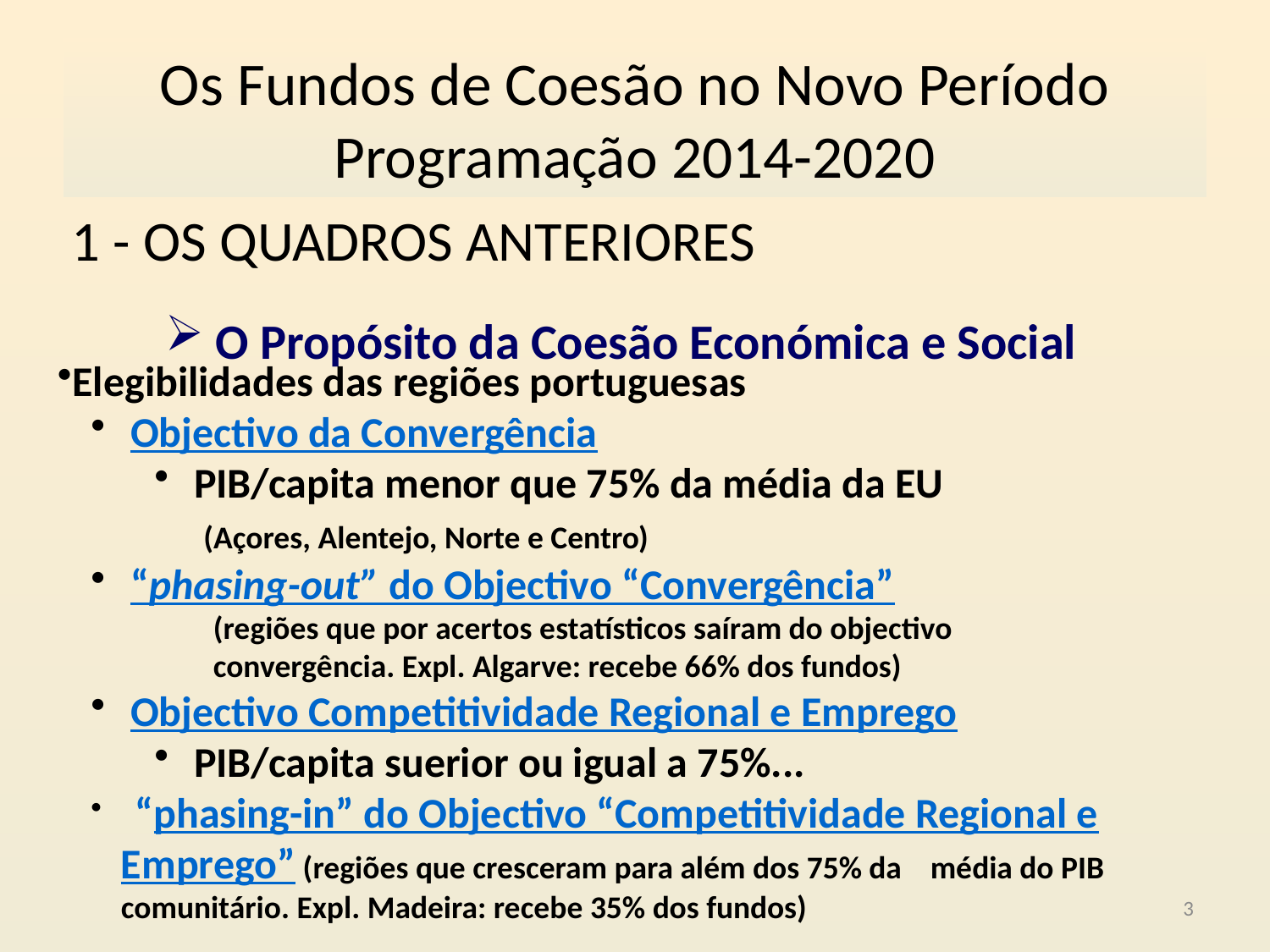

# Os Fundos de Coesão no Novo Período Programação 2014-2020
1 - OS QUADROS ANTERIORES
 O Propósito da Coesão Económica e Social
Elegibilidades das regiões portuguesas
 Objectivo da Convergência
 PIB/capita menor que 75% da média da EU
  (Açores, Alentejo, Norte e Centro)
 “phasing-out” do Objectivo “Convergência”
    (regiões que por acertos estatísticos saíram do objectivo
    convergência. Expl. Algarve: recebe 66% dos fundos)
 Objectivo Competitividade Regional e Emprego
 PIB/capita suerior ou igual a 75%...
  “phasing-in” do Objectivo “Competitividade Regional e Emprego” (regiões que cresceram para além dos 75% da    média do PIB comunitário. Expl. Madeira: recebe 35% dos fundos)

3